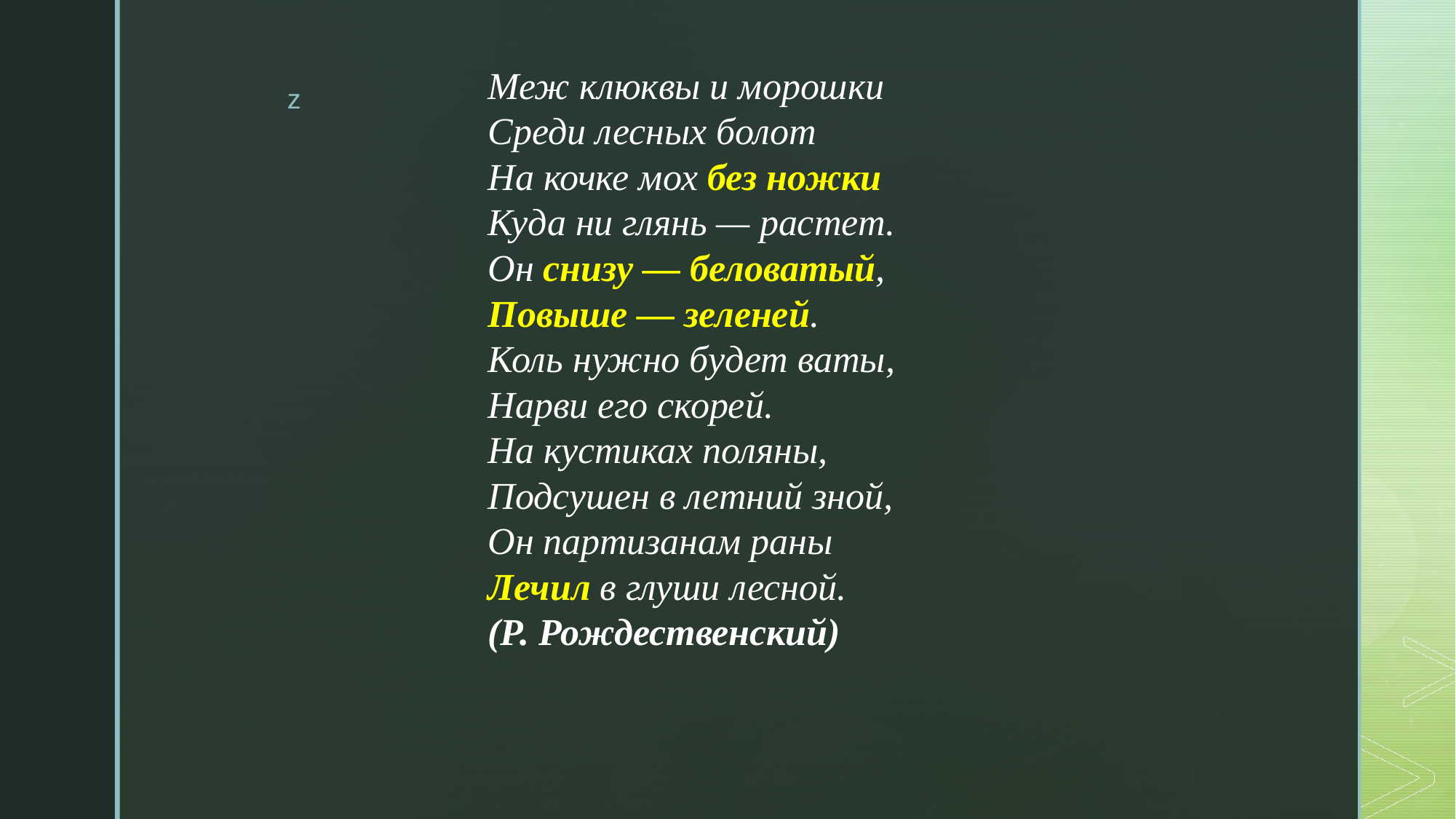

Меж клюквы и морошки
Среди лесных болот
На кочке мох без ножки
Куда ни глянь — растет.
Он снизу — беловатый,
Повыше — зеленей.
Коль нужно будет ваты,
Нарви его скорей.
На кустиках поляны,
Подсушен в летний зной,
Он партизанам раны
Лечил в глуши лесной.
(Р. Рождественский)